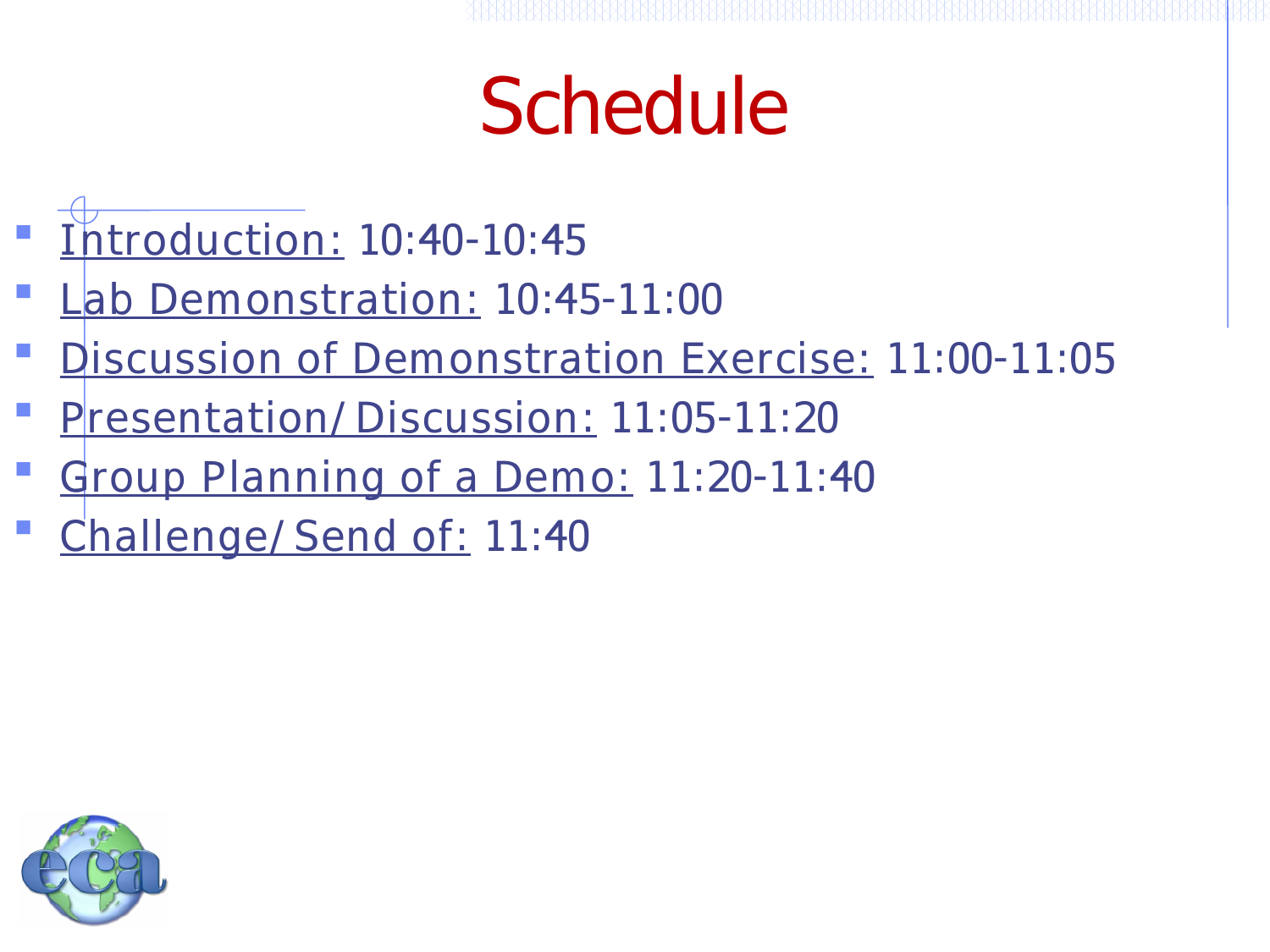

# Schedule
Introduction: 10:40-10:45
Lab Demonstration: 10:45-11:00
Discussion of Demonstration Exercise: 11:00-11:05
Presentation/Discussion: 11:05-11:20
Group Planning of a Demo: 11:20-11:40
Challenge/Send of: 11:40